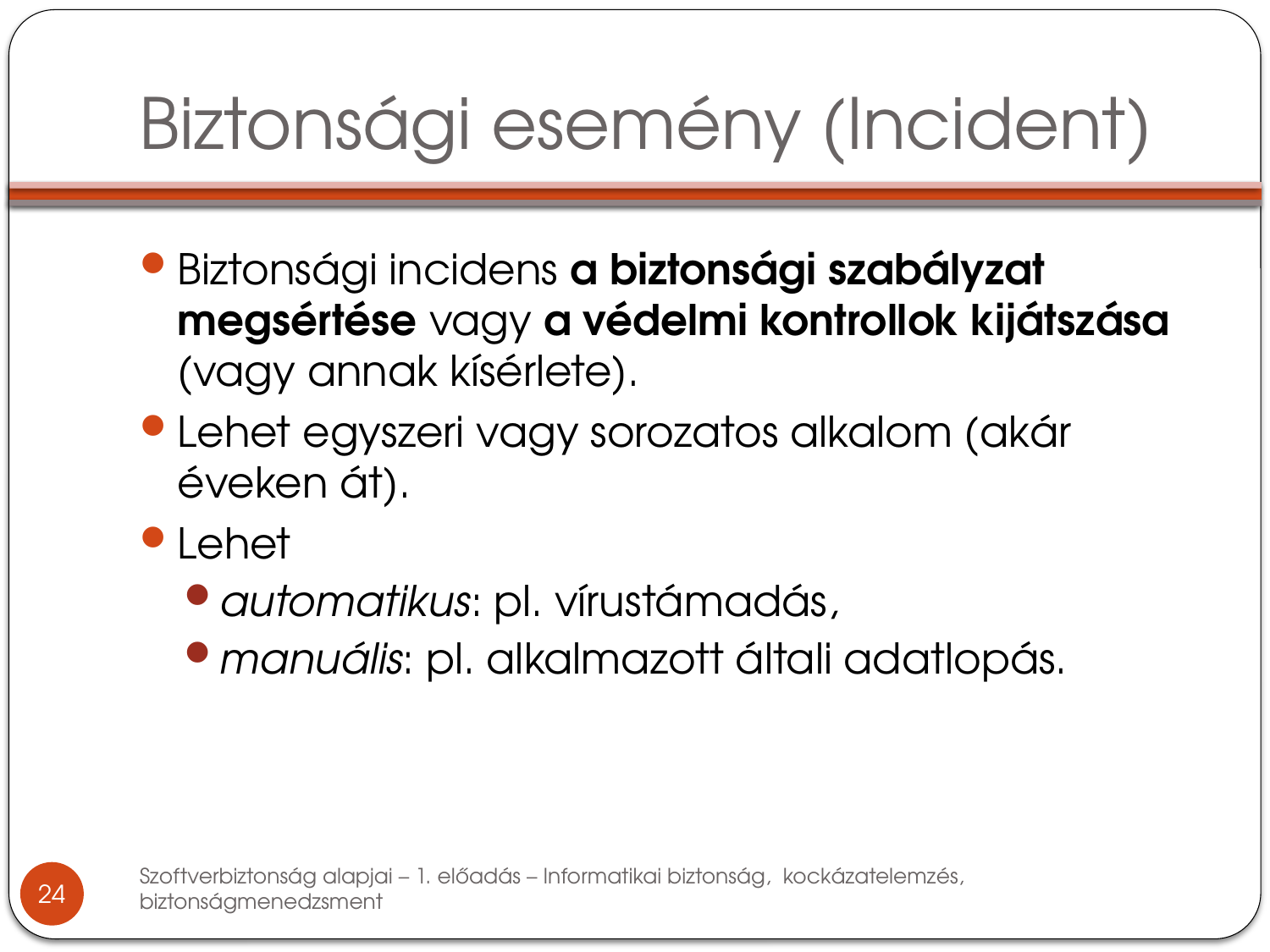

# Biztonsági esemény (Incident)
Biztonsági incidens a biztonsági szabályzat megsértése vagy a védelmi kontrollok kijátszása (vagy annak kísérlete).
Lehet egyszeri vagy sorozatos alkalom (akár éveken át).
Lehet
automatikus: pl. vírustámadás,
manuális: pl. alkalmazott általi adatlopás.
Szoftverbiztonság alapjai – 1. előadás – Informatikai biztonság,  kockázatelemzés, biztonságmenedzsment
24